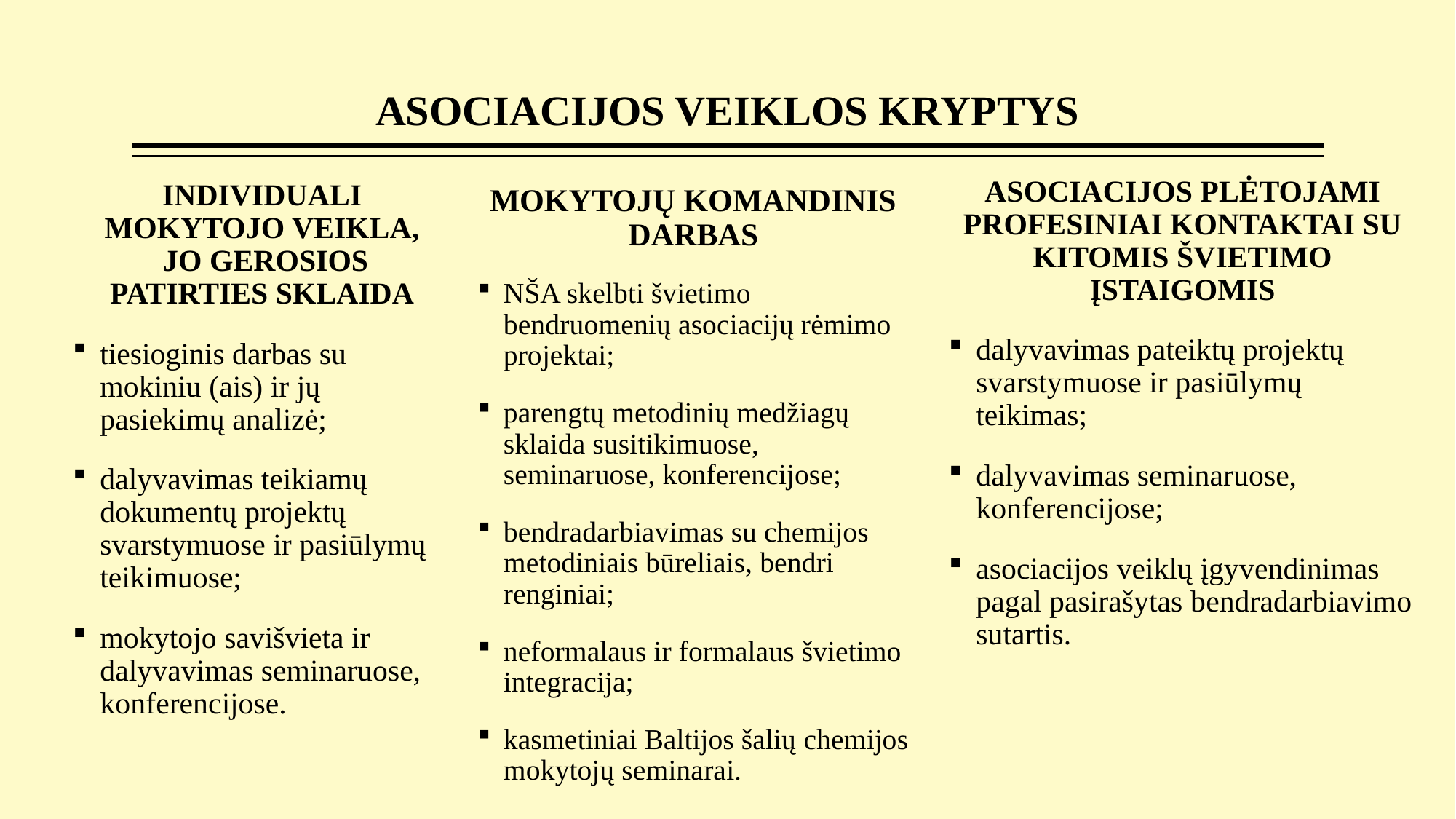

# ASOCIACIJOS VEIKLOS KRYPTYS
ASOCIACIJOS PLĖTOJAMI PROFESINIAI KONTAKTAI SU KITOMIS ŠVIETIMO ĮSTAIGOMIS
dalyvavimas pateiktų projektų svarstymuose ir pasiūlymų teikimas;
dalyvavimas seminaruose, konferencijose;
asociacijos veiklų įgyvendinimas pagal pasirašytas bendradarbiavimo sutartis.

INDIVIDUALI MOKYTOJO VEIKLA,
 JO GEROSIOS PATIRTIES SKLAIDA
tiesioginis darbas su mokiniu (ais) ir jų pasiekimų analizė;
dalyvavimas teikiamų dokumentų projektų svarstymuose ir pasiūlymų teikimuose;
mokytojo savišvieta ir dalyvavimas seminaruose, konferencijose.

MOKYTOJŲ KOMANDINIS DARBAS
NŠA skelbti švietimo bendruomenių asociacijų rėmimo projektai;
parengtų metodinių medžiagų sklaida susitikimuose, seminaruose, konferencijose;
bendradarbiavimas su chemijos metodiniais būreliais, bendri renginiai;
neformalaus ir formalaus švietimo integracija;
kasmetiniai Baltijos šalių chemijos mokytojų seminarai.